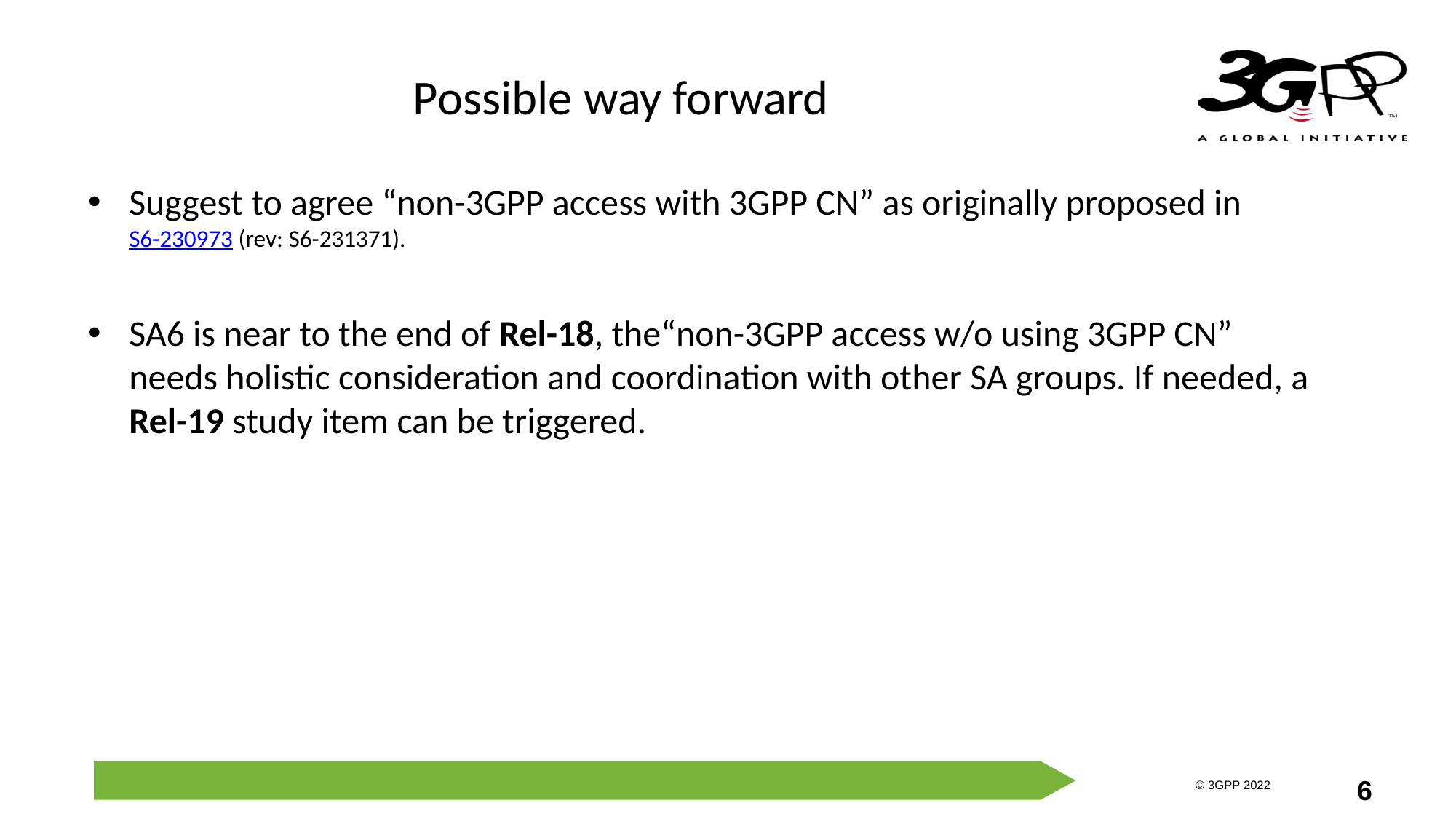

# Possible way forward
Suggest to agree “non-3GPP access with 3GPP CN” as originally proposed in S6-230973 (rev: S6-231371).

SA6 is near to the end of Rel-18, the“non-3GPP access w/o using 3GPP CN” needs holistic consideration and coordination with other SA groups. If needed, a Rel-19 study item can be triggered.